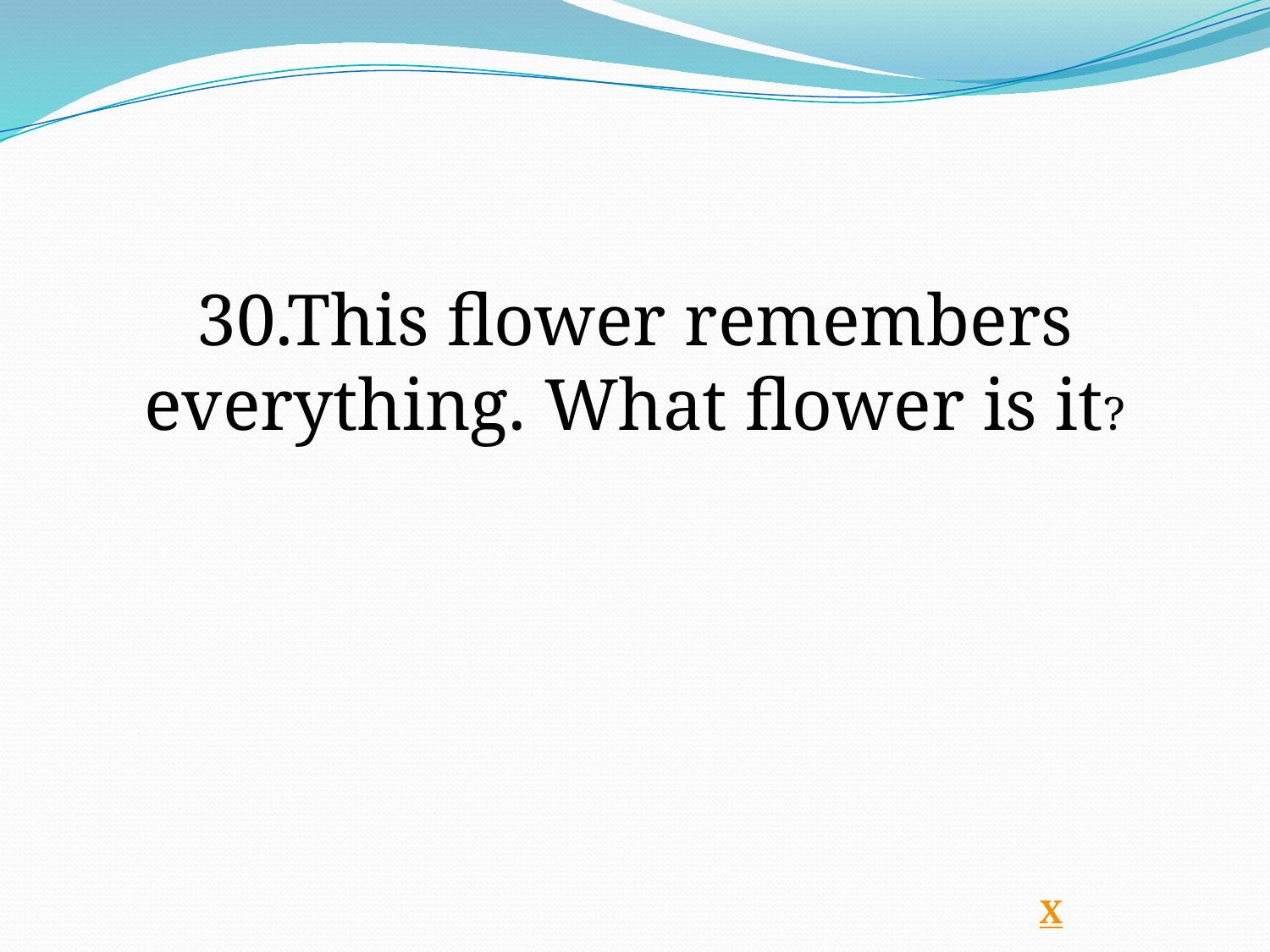

30.This flower remembers everything. What flower is it?
Х